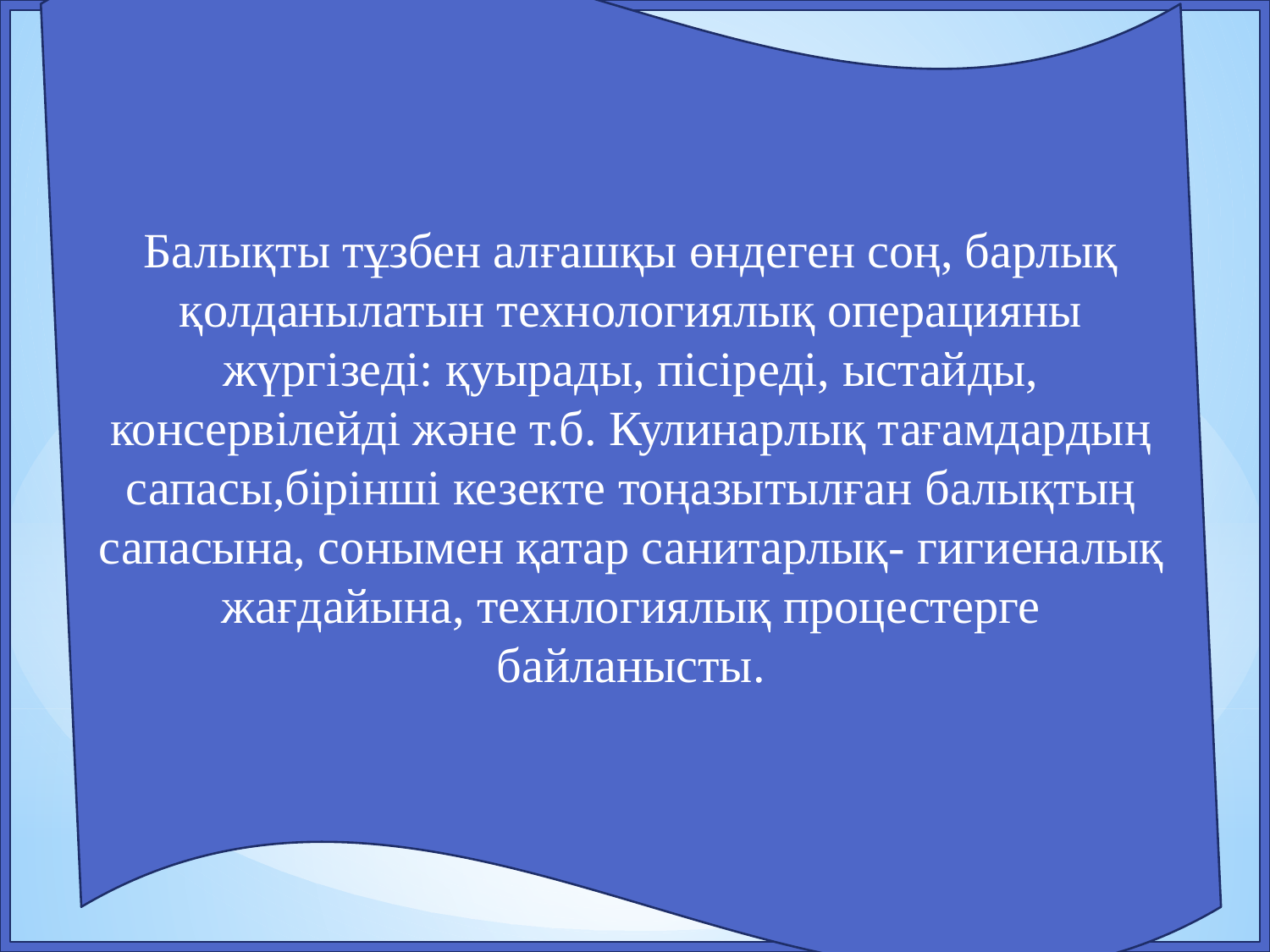

Балықты тұзбен алғашқы өндеген соң, барлық қолданылатын технологиялық операцияны жүргізеді: қуырады, пісіреді, ыстайды, консервілейді және т.б. Кулинарлық тағамдардың сапасы,бірінші кезекте тоңазытылған балықтың сапасына, сонымен қатар санитарлық- гигиеналық жағдайына, технлогиялық процестерге байланысты.